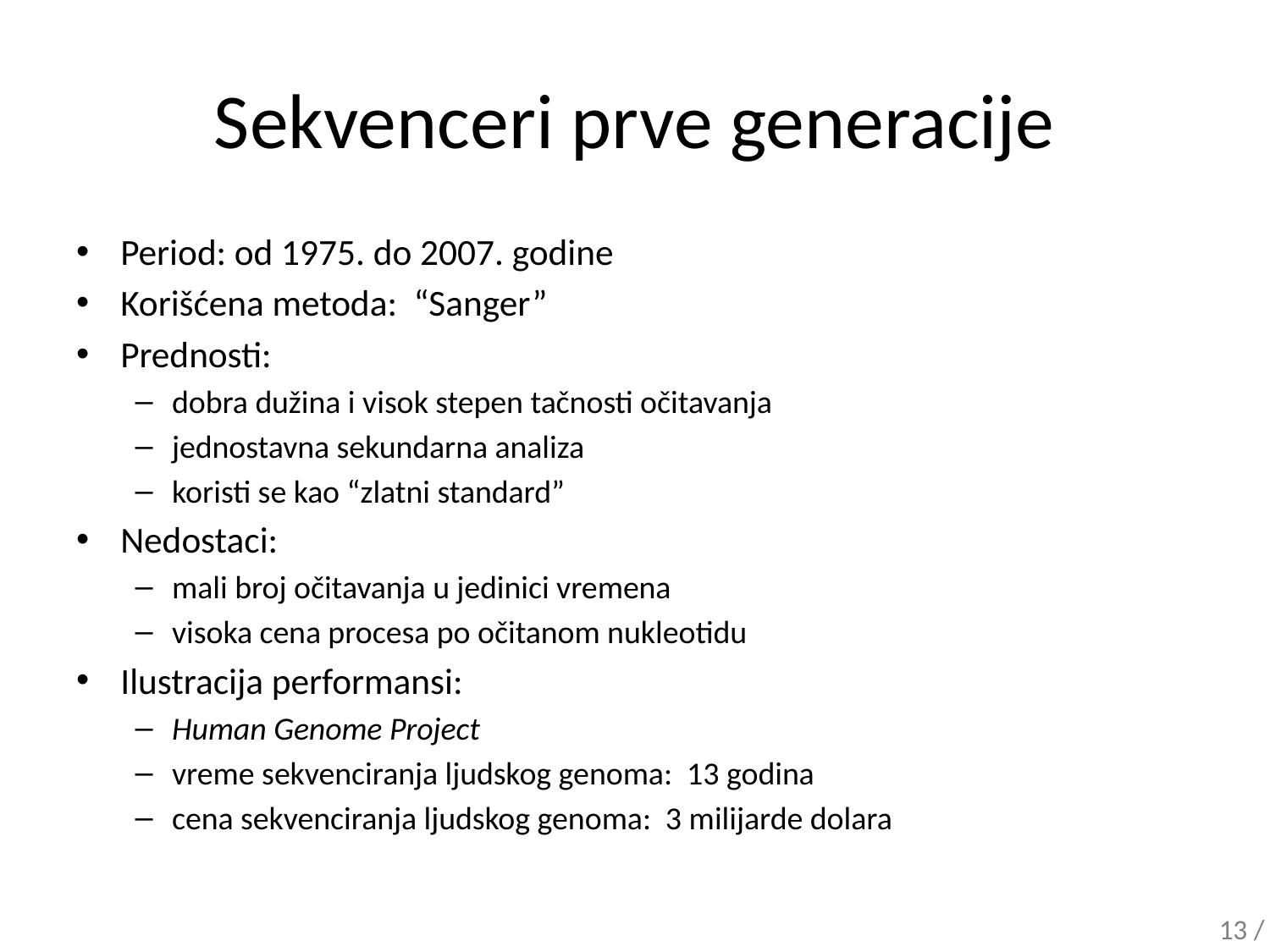

# Sekvenceri prve generacije
Period: od 1975. do 2007. godine
Korišćena metoda:  “Sanger”
Prednosti:
dobra dužina i visok stepen tačnosti očitavanja
jednostavna sekundarna analiza
koristi se kao “zlatni standard”
Nedostaci:
mali broj očitavanja u jedinici vremena
visoka cena procesa po očitanom nukleotidu
Ilustracija performansi:
Human Genome Project
vreme sekvenciranja ljudskog genoma:  13 godina
cena sekvenciranja ljudskog genoma:  3 milijarde dolara